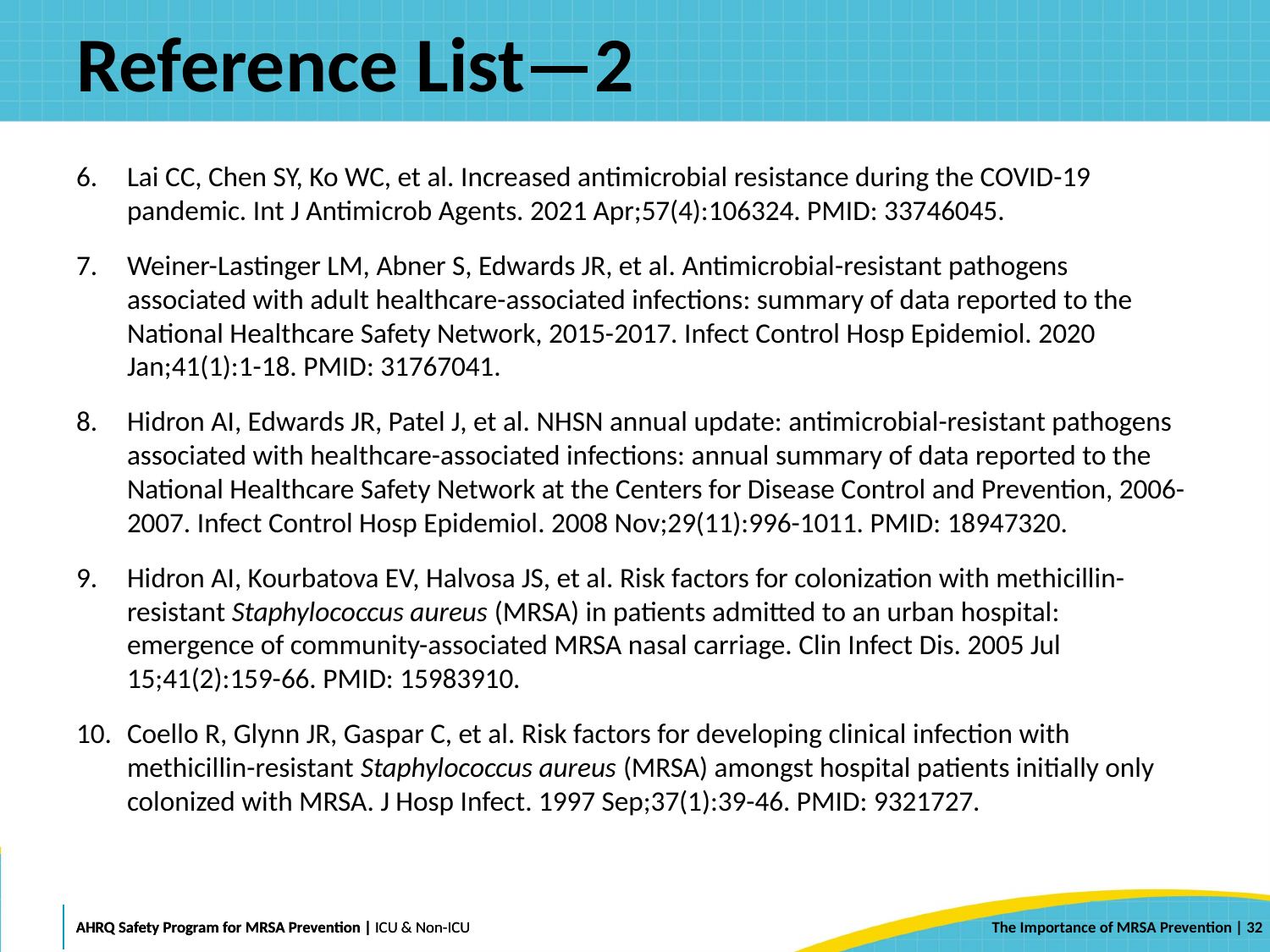

# Reference List—2
Lai CC, Chen SY, Ko WC, et al. Increased antimicrobial resistance during the COVID-19 pandemic. Int J Antimicrob Agents. 2021 Apr;57(4):106324. PMID: 33746045.
Weiner-Lastinger LM, Abner S, Edwards JR, et al. Antimicrobial-resistant pathogens associated with adult healthcare-associated infections: summary of data reported to the National Healthcare Safety Network, 2015-2017. Infect Control Hosp Epidemiol. 2020 Jan;41(1):1-18. PMID: 31767041.
Hidron AI, Edwards JR, Patel J, et al. NHSN annual update: antimicrobial-resistant pathogens associated with healthcare-associated infections: annual summary of data reported to the National Healthcare Safety Network at the Centers for Disease Control and Prevention, 2006-2007. Infect Control Hosp Epidemiol. 2008 Nov;29(11):996-1011. PMID: 18947320.
Hidron AI, Kourbatova EV, Halvosa JS, et al. Risk factors for colonization with methicillin-resistant Staphylococcus aureus (MRSA) in patients admitted to an urban hospital: emergence of community-associated MRSA nasal carriage. Clin Infect Dis. 2005 Jul 15;41(2):159-66. PMID: 15983910.
Coello R, Glynn JR, Gaspar C, et al. Risk factors for developing clinical infection with methicillin-resistant Staphylococcus aureus (MRSA) amongst hospital patients initially only colonized with MRSA. J Hosp Infect. 1997 Sep;37(1):39-46. PMID: 9321727.
 | 32